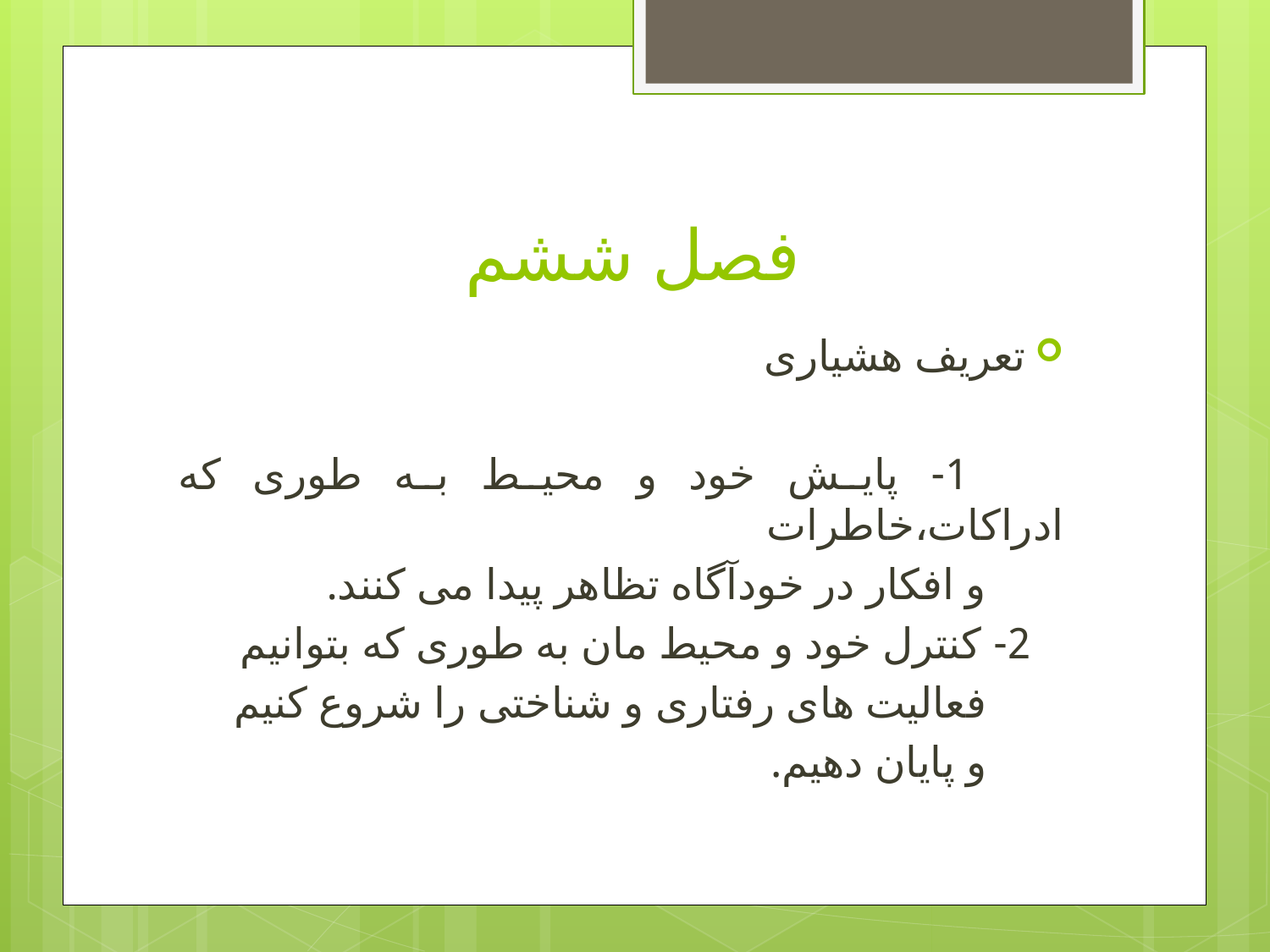

# فصل ششم
تعریف هشیاری

   1- پایش خود و محیط به طوری که ادراکات،خاطرات
       و افکار در خودآگاه تظاهر پیدا می کنند.
   2- کنترل خود و محیط مان به طوری که بتوانیم
       فعالیت های رفتاری و شناختی را شروع کنیم
       و پایان دهیم.